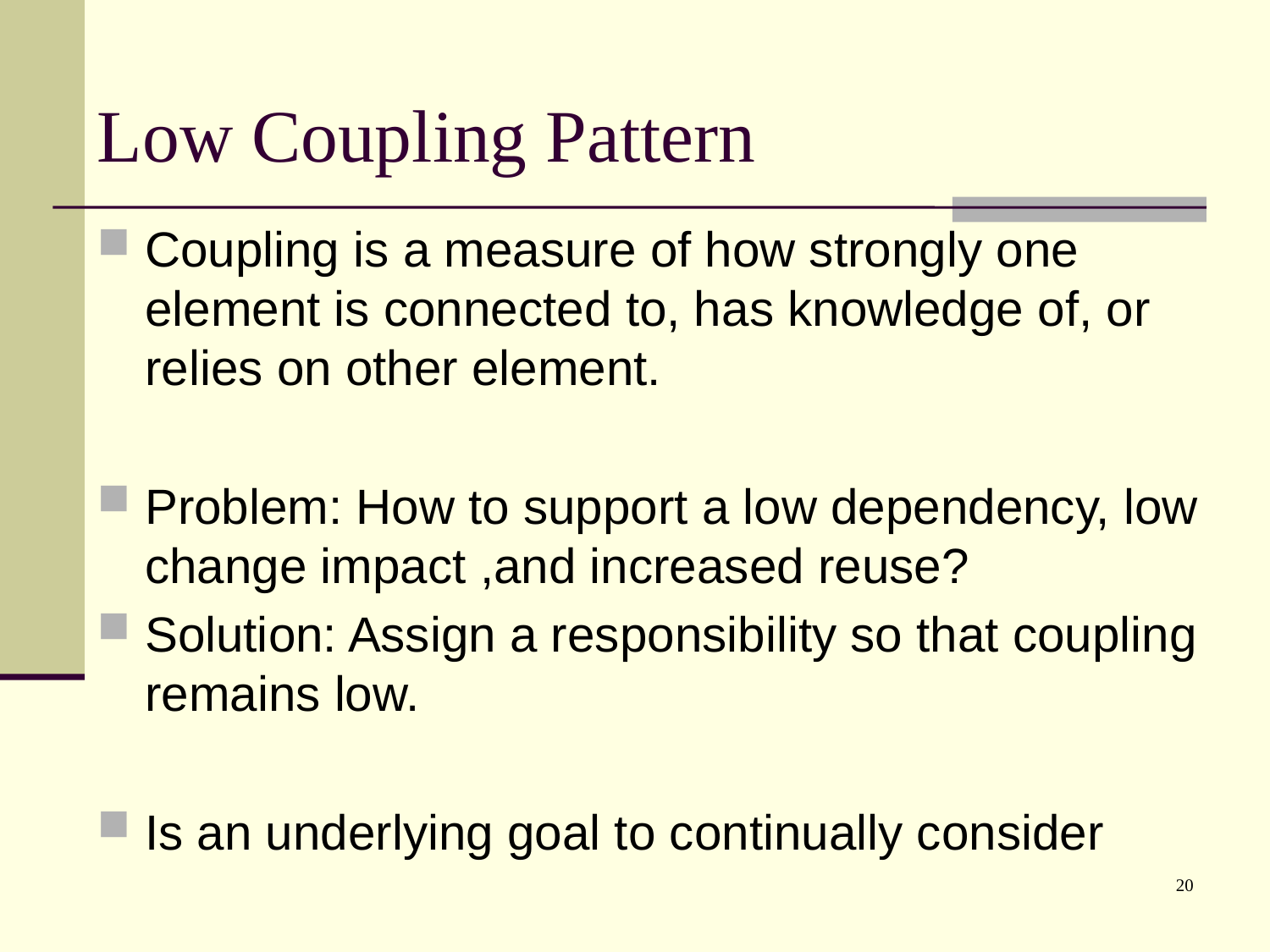

# Low Coupling Pattern
Coupling is a measure of how strongly one element is connected to, has knowledge of, or relies on other element.

Problem: How to support a low dependency, low change impact ,and increased reuse?
Solution: Assign a responsibility so that coupling remains low.

Is an underlying goal to continually consider

20